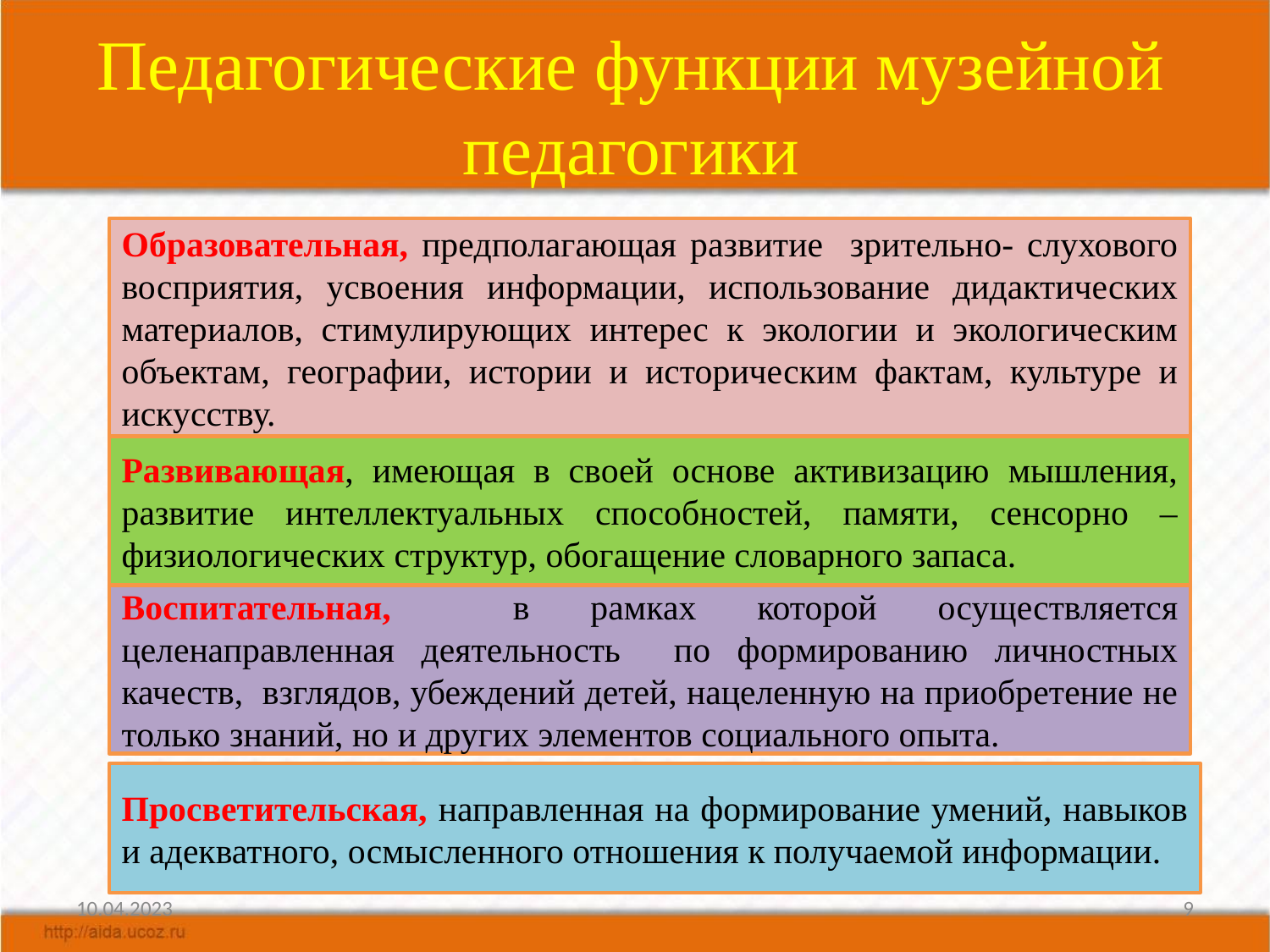

# Педагогические функции музейной педагогики
Образовательная, предполагающая развитие  зрительно- слухового восприятия, усвоения информации, использование дидактических материалов, стимулирующих интерес к экологии и экологическим объектам, географии, истории и историческим фактам, культуре и искусству.

Развивающая, имеющая в своей основе активизацию мышления, развитие интеллектуальных способностей, памяти, сенсорно – физиологических структур, обогащение словарного запаса.
Воспитательная,  в рамках которой осуществляется целенаправленная деятельность  по формированию личностных качеств,  взглядов, убеждений детей, нацеленную на приобретение не только знаний, но и других элементов социального опыта.
Просветительская, направленная на формирование умений, навыков и адекватного, осмысленного отношения к получаемой информации.
10.04.2023
9